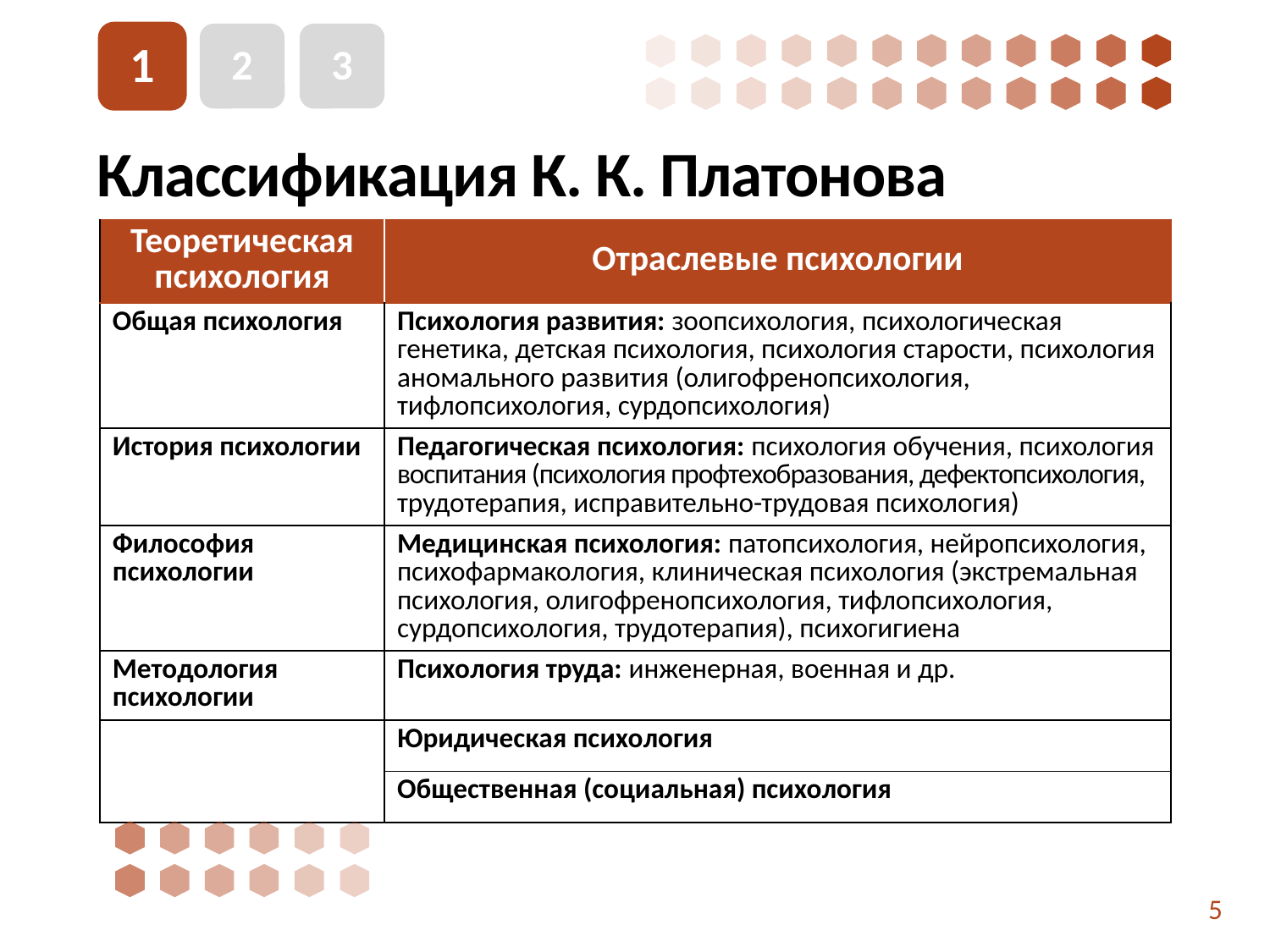

2
3
1

# Классификация К. К. Платонова
| Теоретическая психология | Отраслевые психологии |
| --- | --- |
| Общая психология | Психология развития: зоопсихология, психологическая генетика, детская психология, психология старости, психология аномального развития (олигофренопсихология, тифлопсихология, сурдопсихология) |
| История психологии | Педагогическая психология: психология обучения, психология воспитания (психология профтехобразования, дефектопсихология, трудотерапия, исправительно-трудовая психология) |
| Философия психологии | Медицинская психология: патопсихология, нейропсихология, психофармакология, клиническая психология (экстремальная психология, олигофренопсихология, тифлопсихология, сурдопсихология, трудотерапия), психогигиена |
| Методология психологии | Психология труда: инженерная, военная и др. |
|  | Юридическая психология |
|  | Общественная (социальная) психология |

5